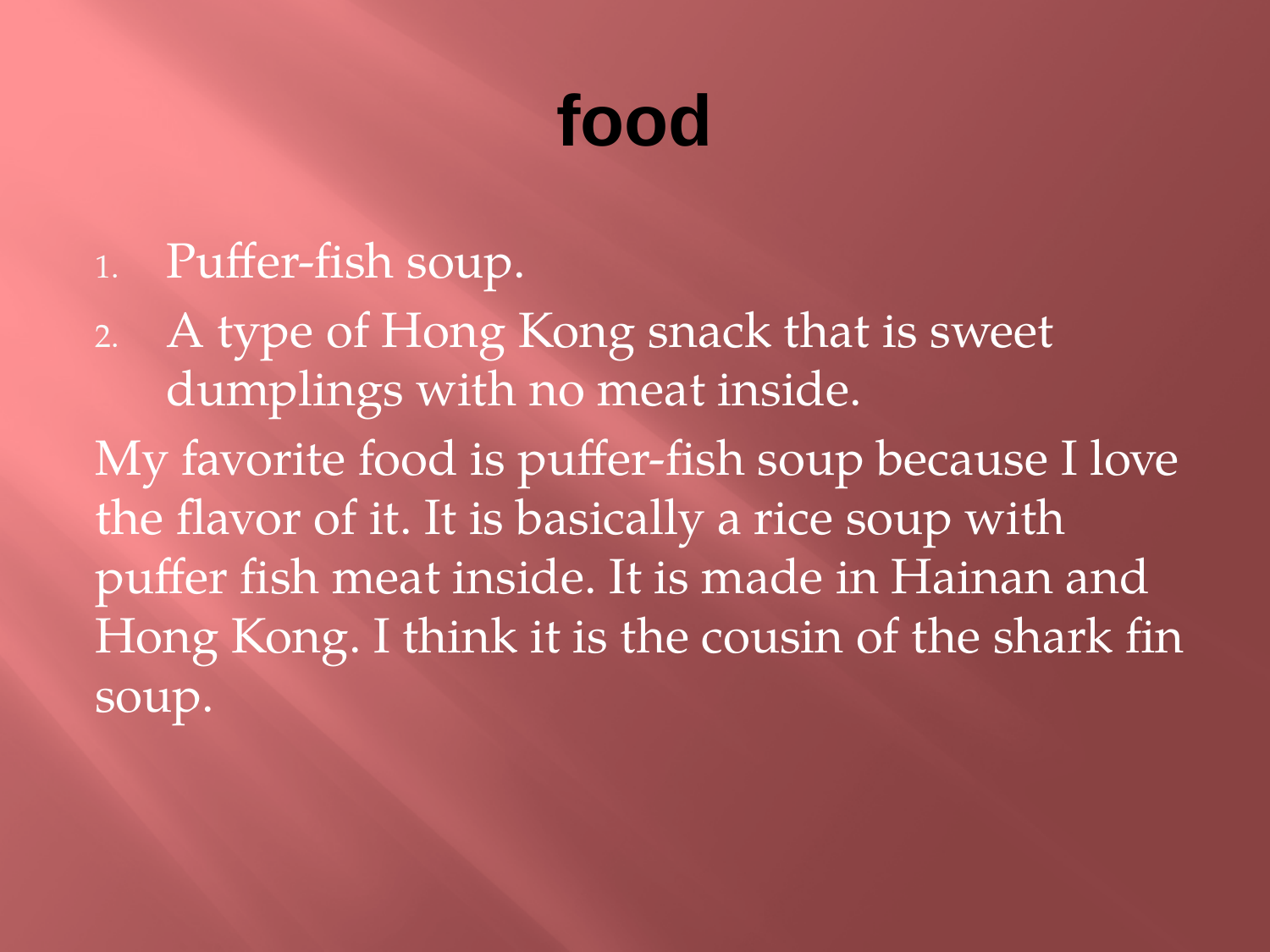

# food
Puffer-fish soup.
A type of Hong Kong snack that is sweet dumplings with no meat inside.
My favorite food is puffer-fish soup because I love the flavor of it. It is basically a rice soup with puffer fish meat inside. It is made in Hainan and Hong Kong. I think it is the cousin of the shark fin soup.